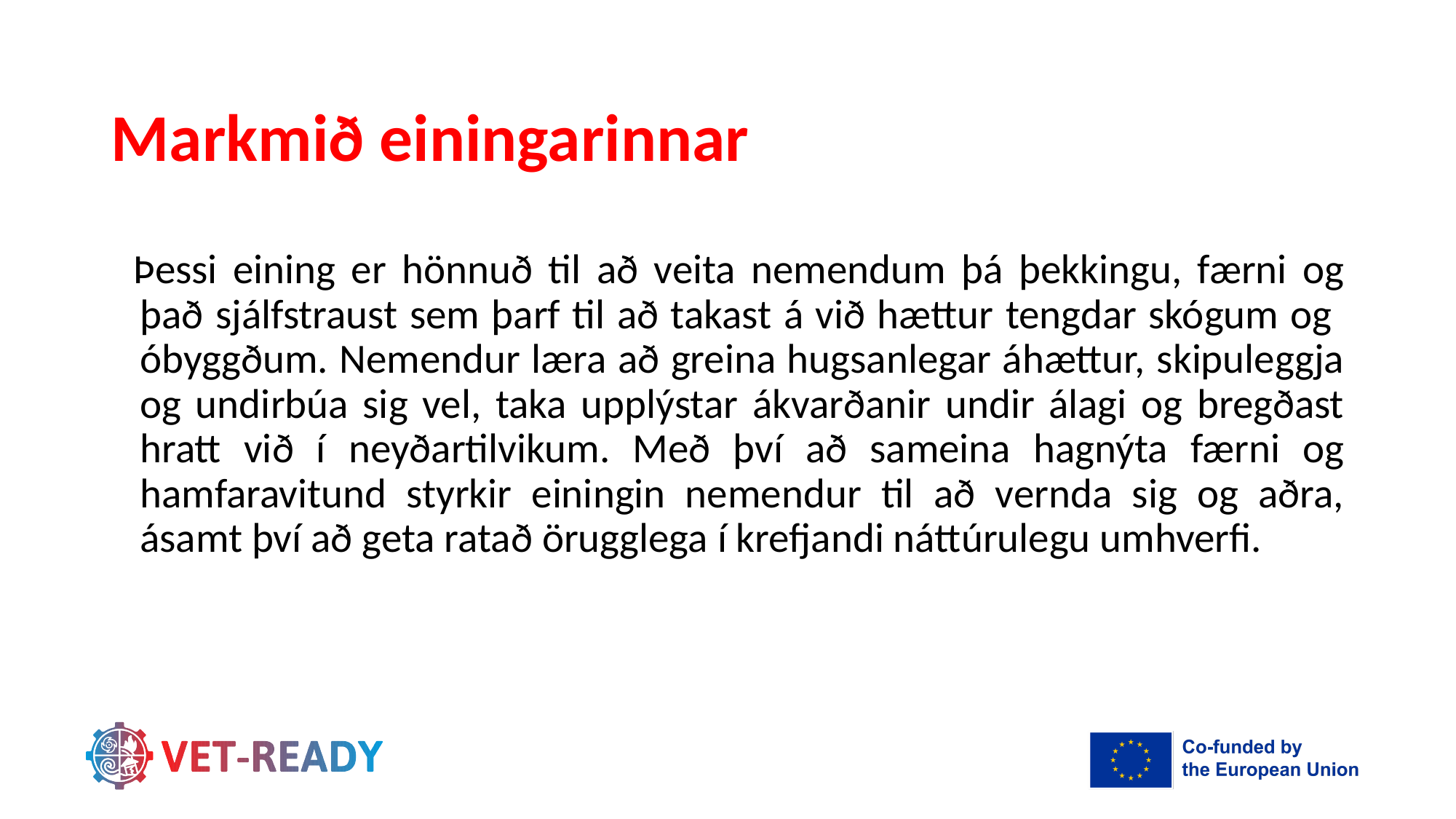

# Markmið einingarinnar
Þessi eining er hönnuð til að veita nemendum þá þekkingu, færni og það sjálfstraust sem þarf til að takast á við hættur tengdar skógum og  óbyggðum. Nemendur læra að greina hugsanlegar áhættur, skipuleggja og undirbúa sig vel, taka upplýstar ákvarðanir undir álagi og bregðast hratt við í neyðartilvikum. Með því að sameina hagnýta færni og hamfaravitund styrkir einingin nemendur til að vernda sig og aðra, ásamt því að geta ratað örugglega í krefjandi náttúrulegu umhverfi.